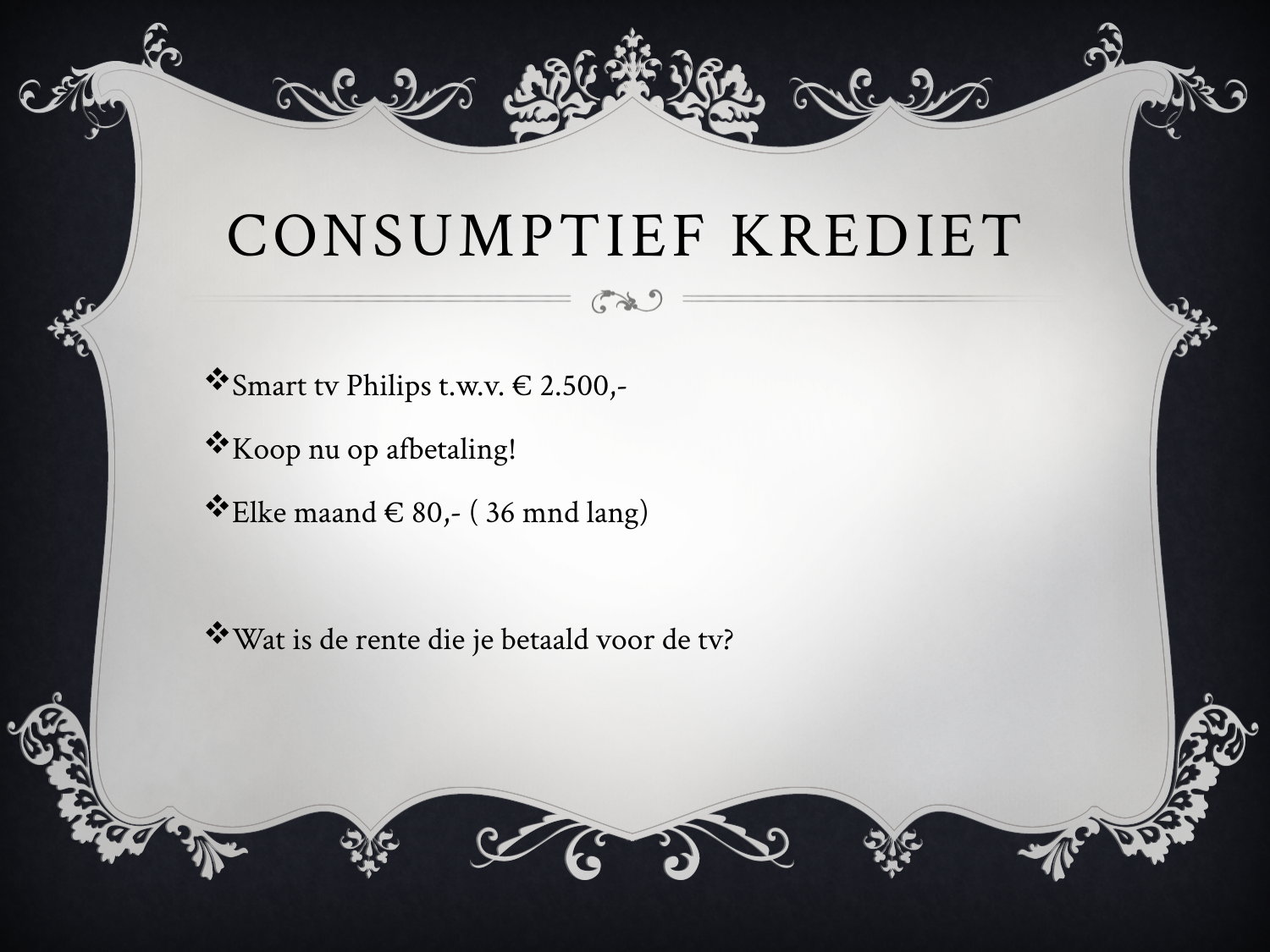

# Consumptief krediet
Smart tv Philips t.w.v. € 2.500,-
Koop nu op afbetaling!
Elke maand € 80,- ( 36 mnd lang)

Wat is de rente die je betaald voor de tv?